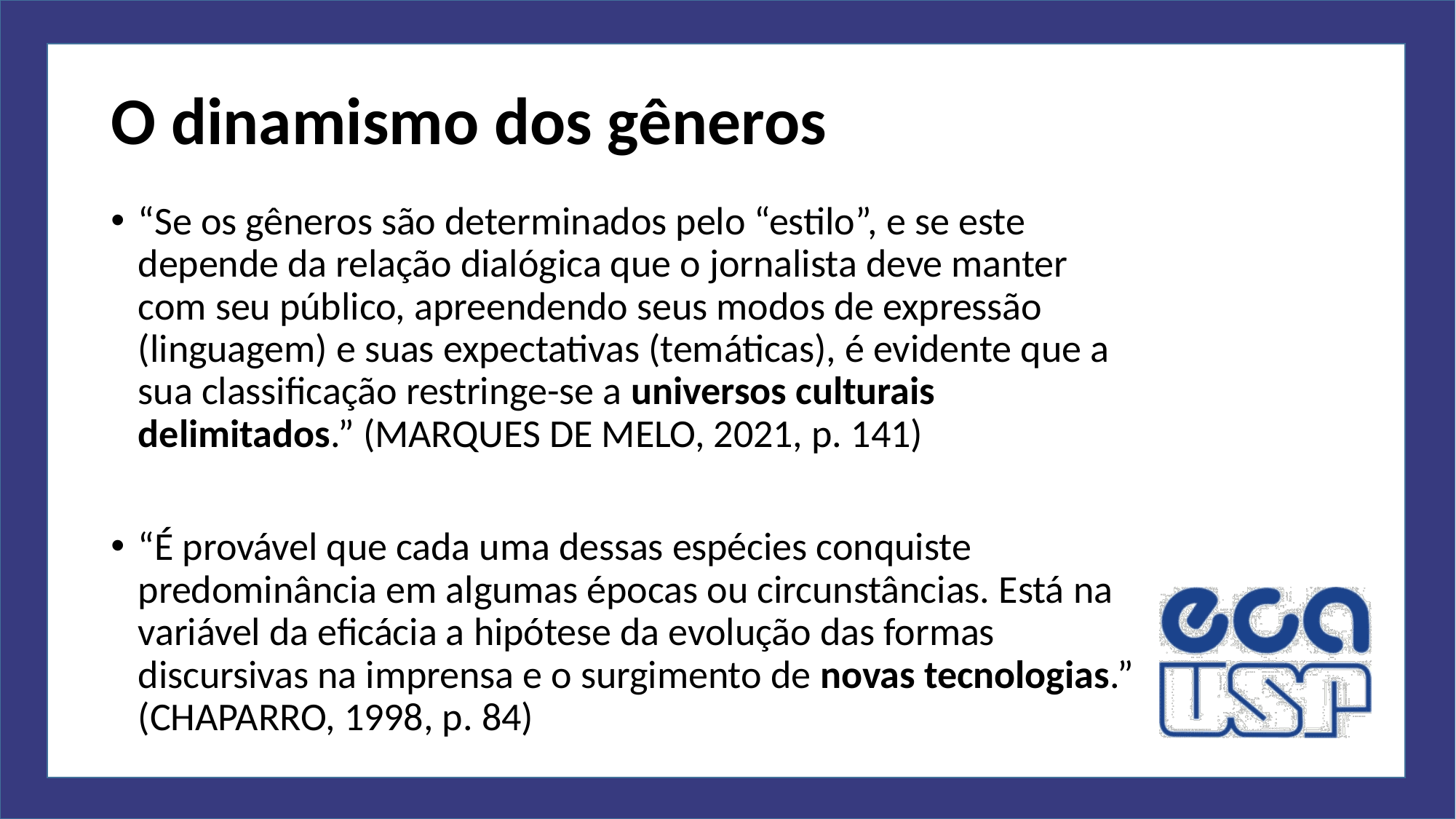

# O dinamismo dos gêneros
“Se os gêneros são determinados pelo “estilo”, e se este depende da relação dialógica que o jornalista deve manter com seu público, apreendendo seus modos de expressão (linguagem) e suas expectativas (temáticas), é evidente que a sua classificação restringe-se a universos culturais delimitados.” (MARQUES DE MELO, 2021, p. 141)

“É provável que cada uma dessas espécies conquiste predominância em algumas épocas ou circunstâncias. Está na variável da eficácia a hipótese da evolução das formas discursivas na imprensa e o surgimento de novas tecnologias.” (CHAPARRO, 1998, p. 84)